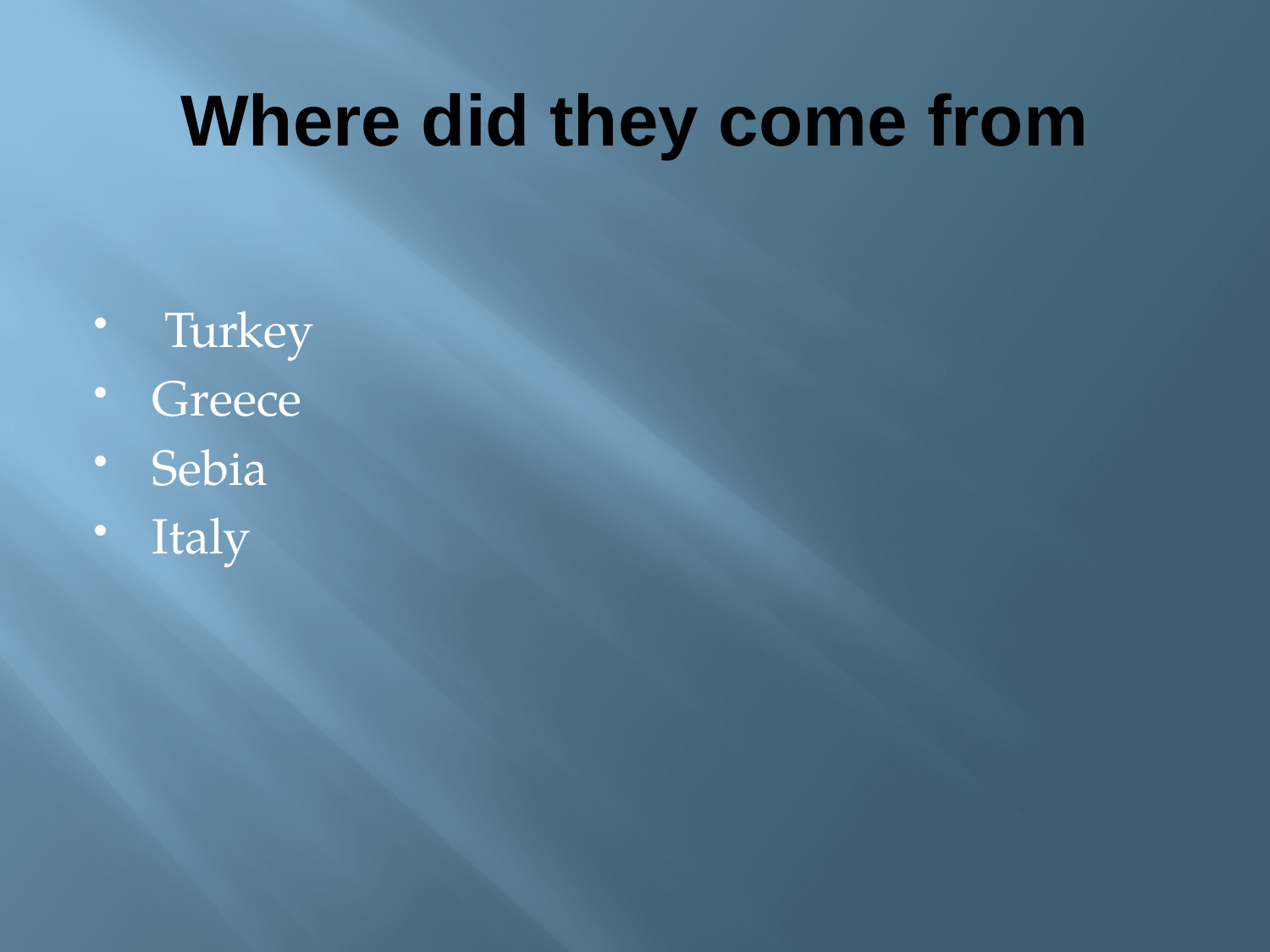

# Where did they come from

 Turkey
Greece
Sebia
Italy